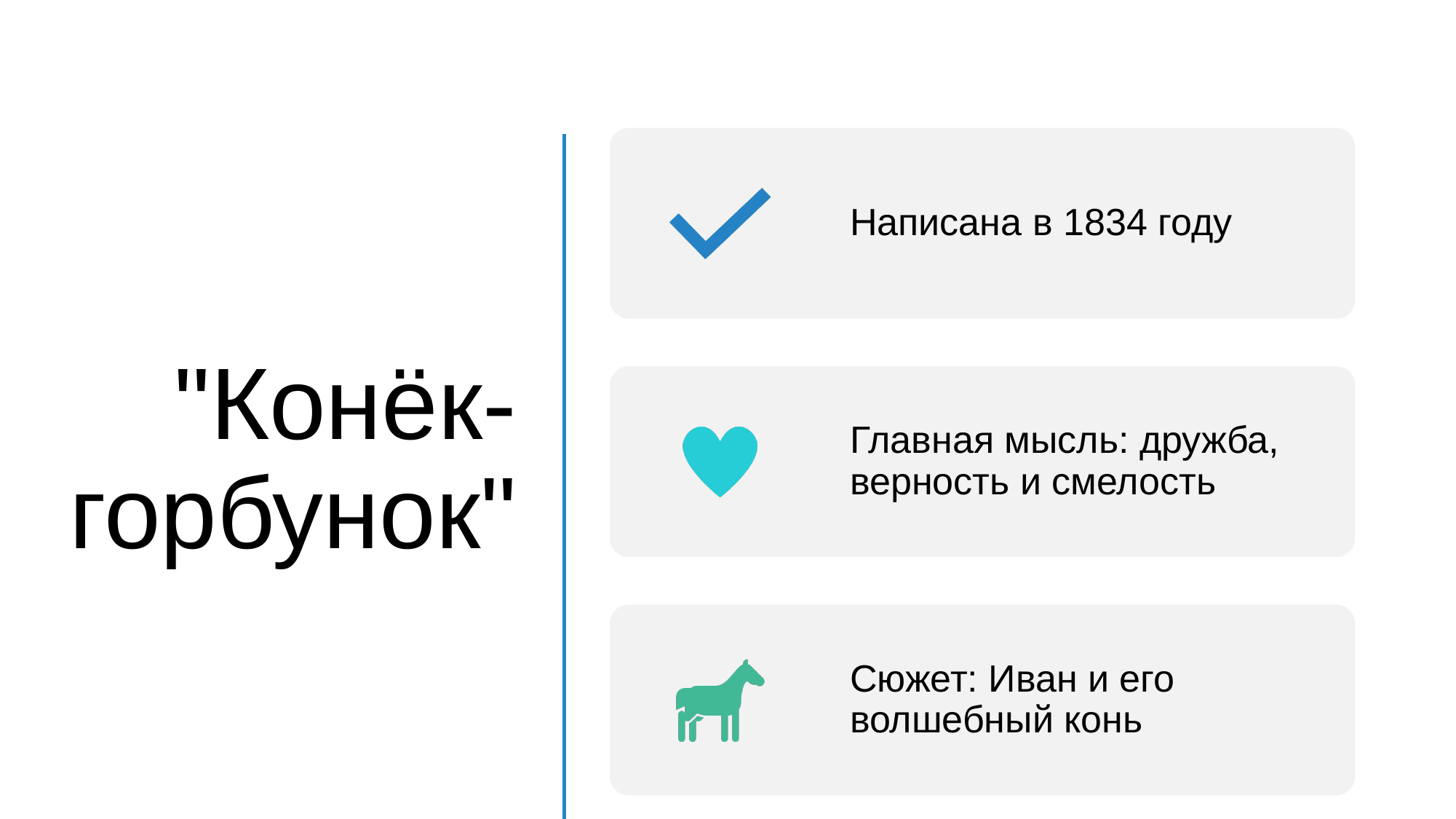

# "Конёк-горбунок"
Написана в 1834 году
Главная мысль: дружба, верность и смелость
Сюжет: Иван и его волшебный конь